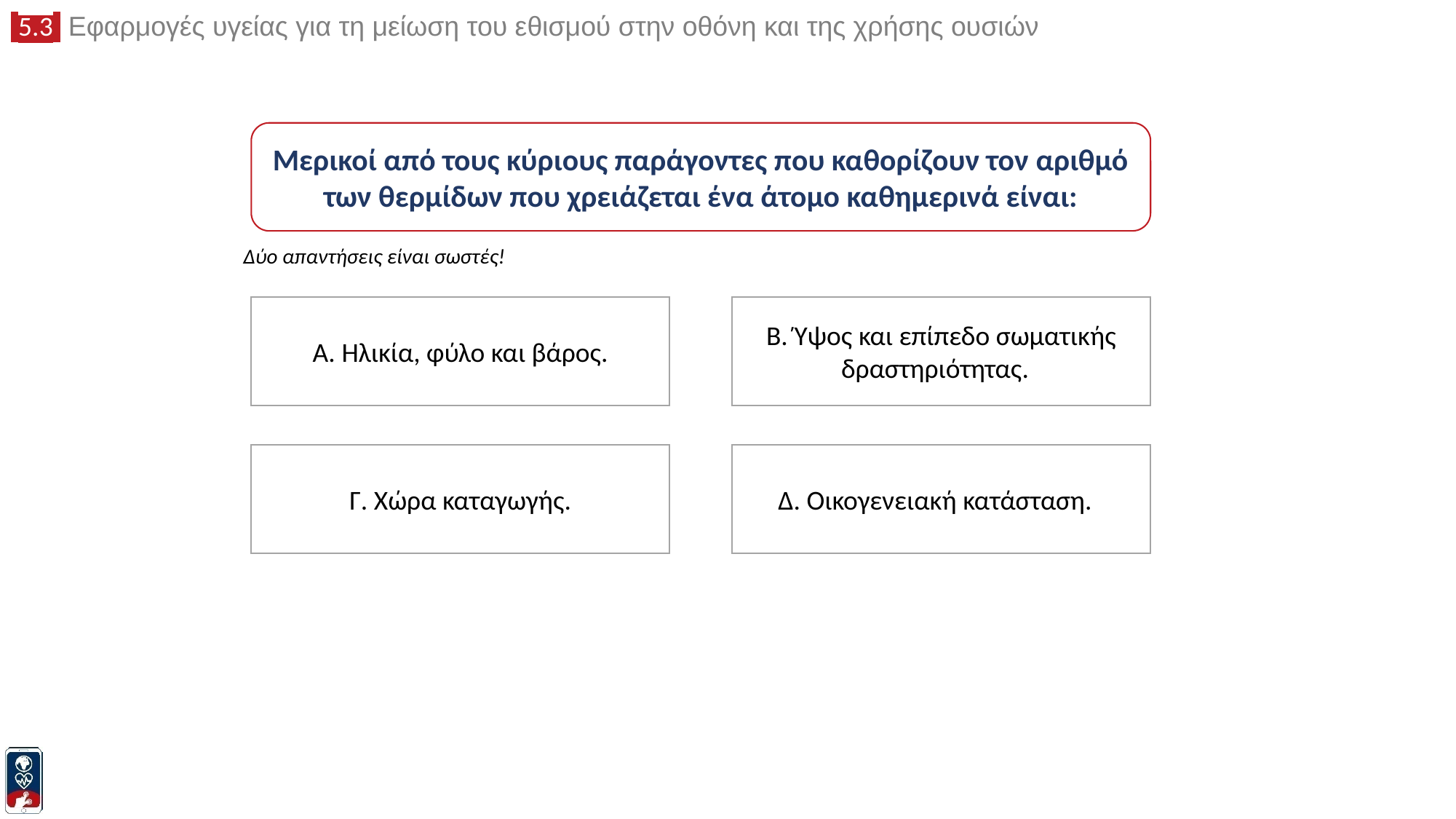

Μερικοί από τους κύριους παράγοντες που καθορίζουν τον αριθμό των θερμίδων που χρειάζεται ένα άτομο καθημερινά είναι:
Δύο απαντήσεις είναι σωστές!
A. Ηλικία, φύλο και βάρος.
B. Ύψος και επίπεδο σωματικής δραστηριότητας.
Δ. Οικογενειακή κατάσταση.
Γ. Χώρα καταγωγής.